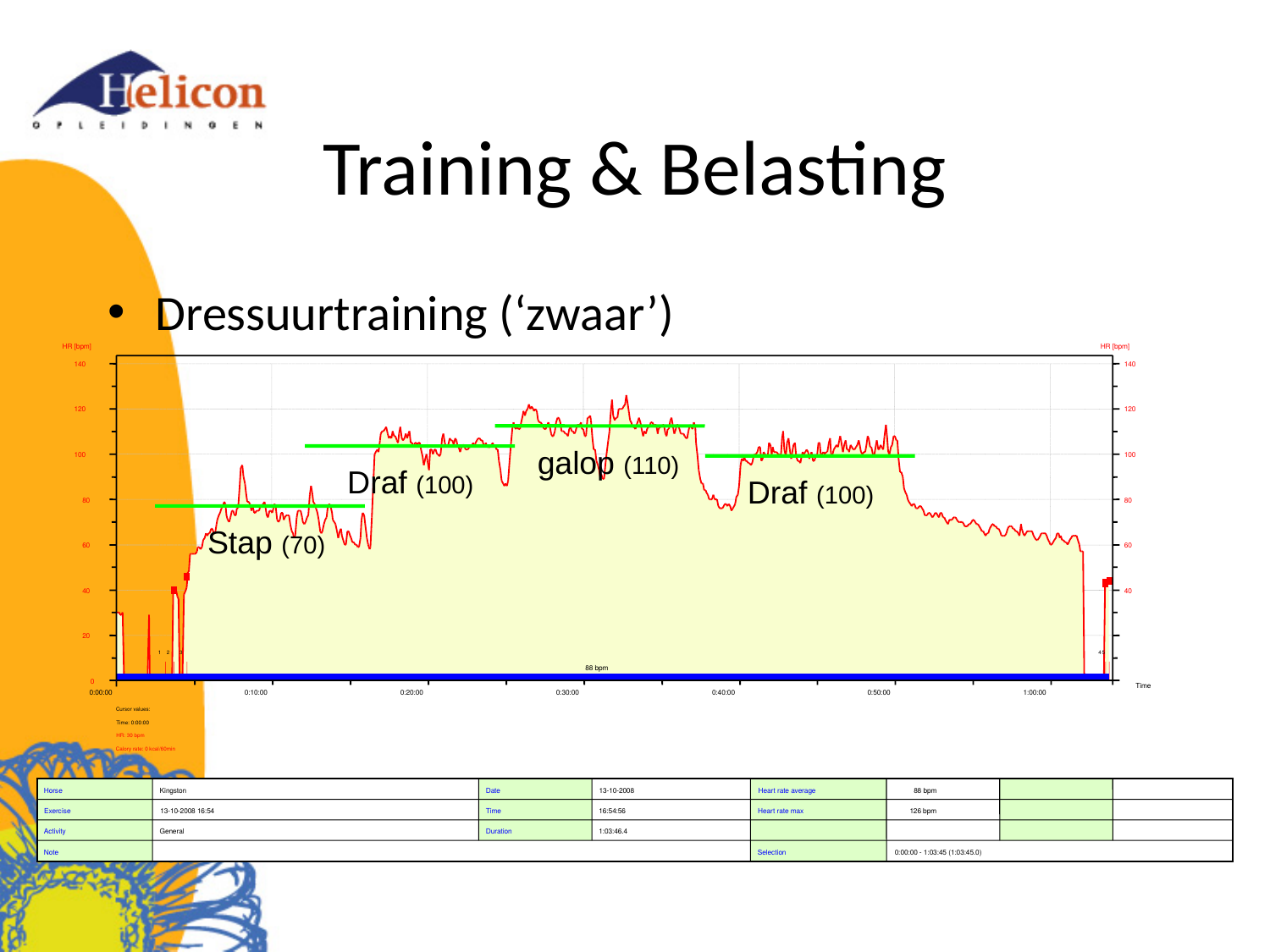

# Training & Belasting
Dressuurtraining (‘zwaar’)

HR [bpm]
HR [bpm]
140
140

120
120

100
100

80
80

60
60

40
40

20

0

Time
0:00:00
0:10:00
0:20:00
0:30:00
0:40:00
0:50:00
1:00:00

Horse
Kingston
Date
13-10-2008
Heart rate average
88 bpm

Exercise
13-10-2008 16:54
Time
16:54:56
Heart rate max
126 bpm

Activity
General
Duration
1:03:46.4

Note
Selection
0:00:00 - 1:03:45 (1:03:45.0)

1
2
3
4
5

88 bpm

Cursor values:
Time: 0:00:00
HR: 30 bpm
Calory rate: 0 kcal/60min

galop (110)

Draf (100)

Draf (100)

Stap (70)